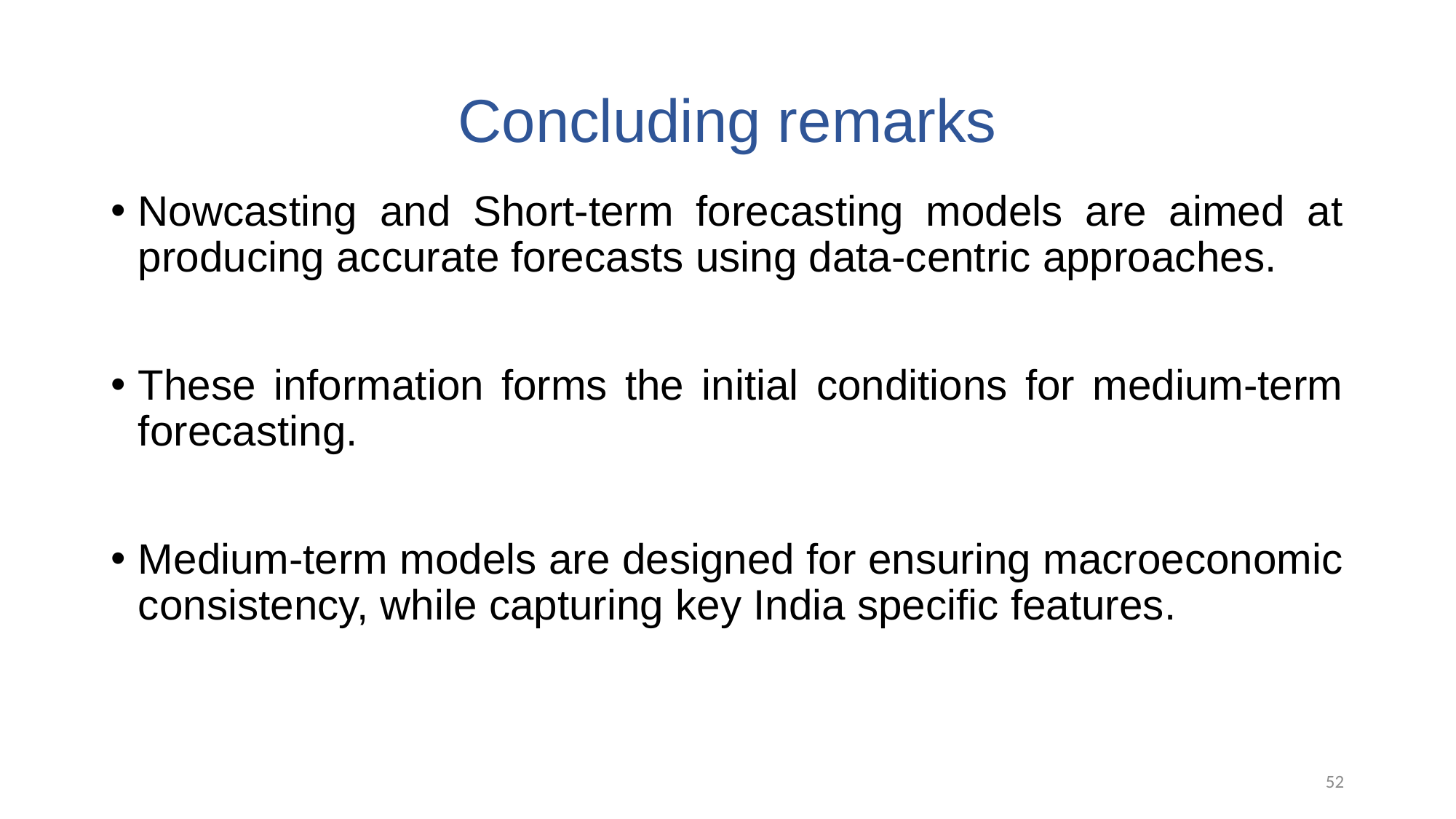

# Concluding remarks
Nowcasting and Short-term forecasting models are aimed at producing accurate forecasts using data-centric approaches.

These information forms the initial conditions for medium-term forecasting.

Medium-term models are designed for ensuring macroeconomic consistency, while capturing key India specific features.

52